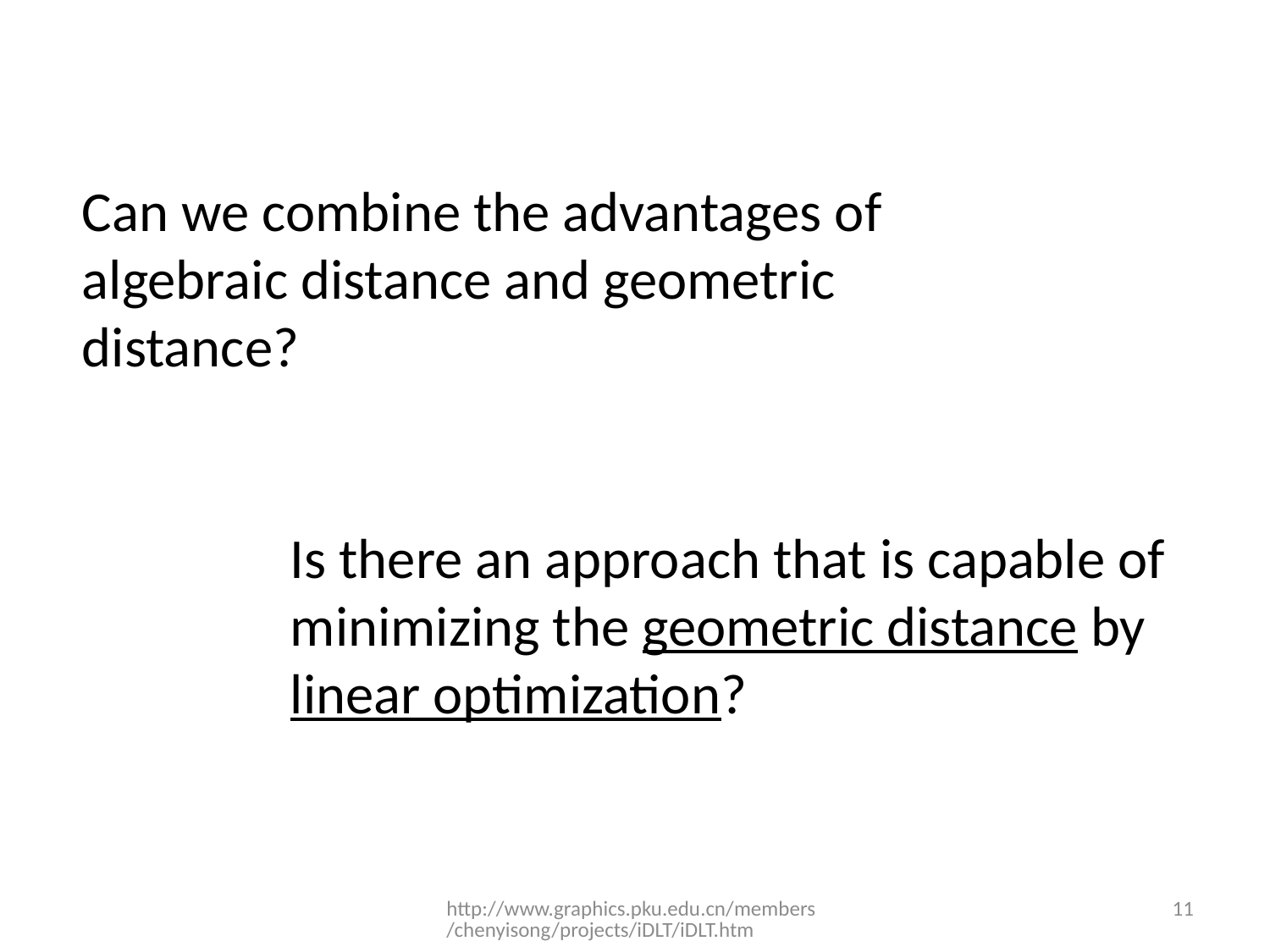

Can we combine the advantages of algebraic distance and geometric distance?

Is there an approach that is capable of minimizing the geometric distance by linear optimization?

http://www.graphics.pku.edu.cn/members/chenyisong/projects/iDLT/iDLT.htm
11